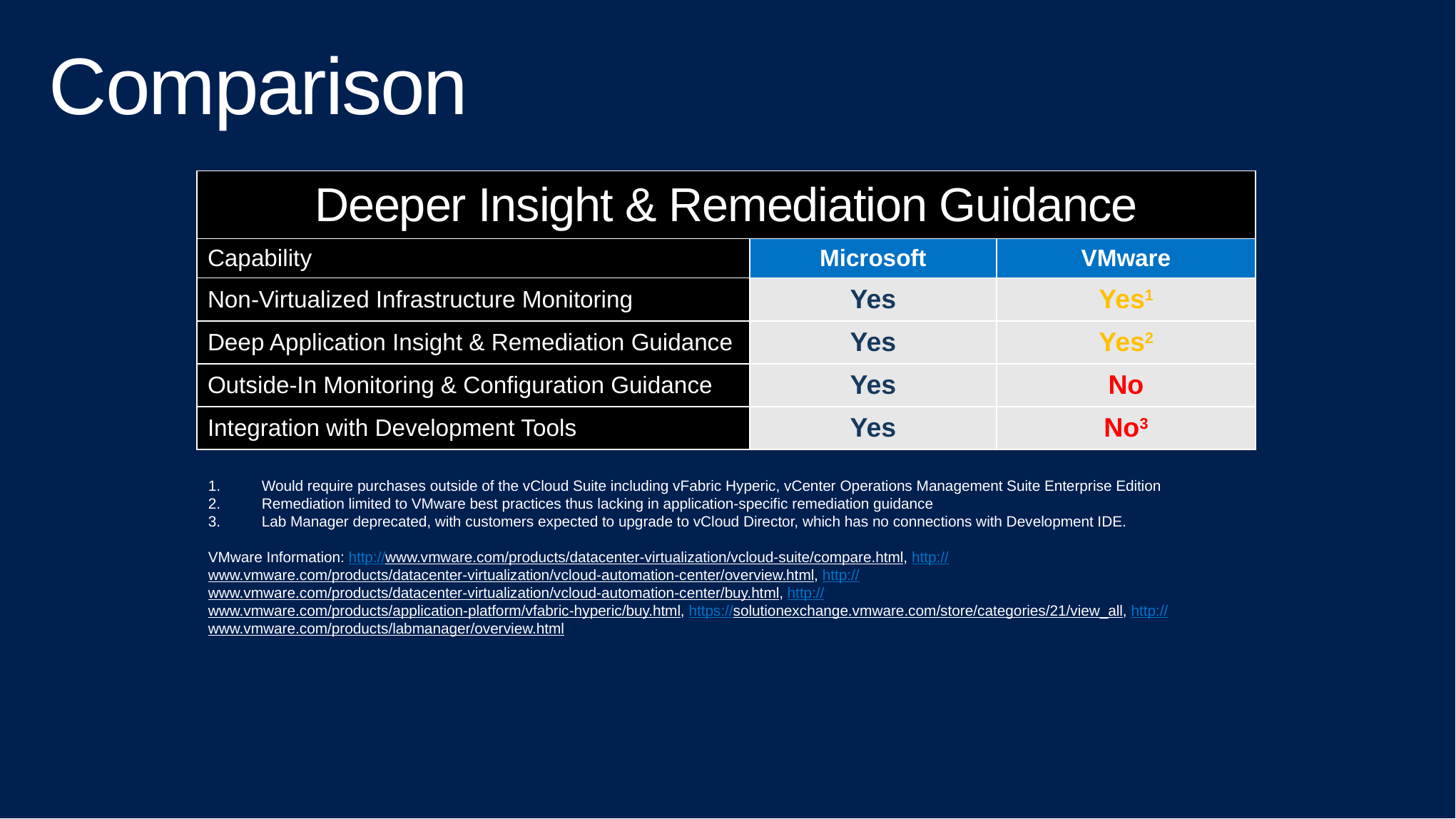

# Comparison
| Deeper Insight & Remediation Guidance |  |  |
| --- | --- | --- |
| Capability | Microsoft | VMware |
| Non-Virtualized Infrastructure Monitoring | Yes | Yes1 |
| Deep Application Insight & Remediation Guidance | Yes | Yes2 |
| Outside-In Monitoring & Configuration Guidance | Yes | No |
| Integration with Development Tools | Yes | No3 |
Would require purchases outside of the vCloud Suite including vFabric Hyperic, vCenter Operations Management Suite Enterprise Edition
Remediation limited to VMware best practices thus lacking in application-specific remediation guidance
Lab Manager deprecated, with customers expected to upgrade to vCloud Director, which has no connections with Development IDE.

VMware Information: http://www.vmware.com/products/datacenter-virtualization/vcloud-suite/compare.html, http://www.vmware.com/products/datacenter-virtualization/vcloud-automation-center/overview.html, http://www.vmware.com/products/datacenter-virtualization/vcloud-automation-center/buy.html, http://www.vmware.com/products/application-platform/vfabric-hyperic/buy.html, https://solutionexchange.vmware.com/store/categories/21/view_all, http://www.vmware.com/products/labmanager/overview.html